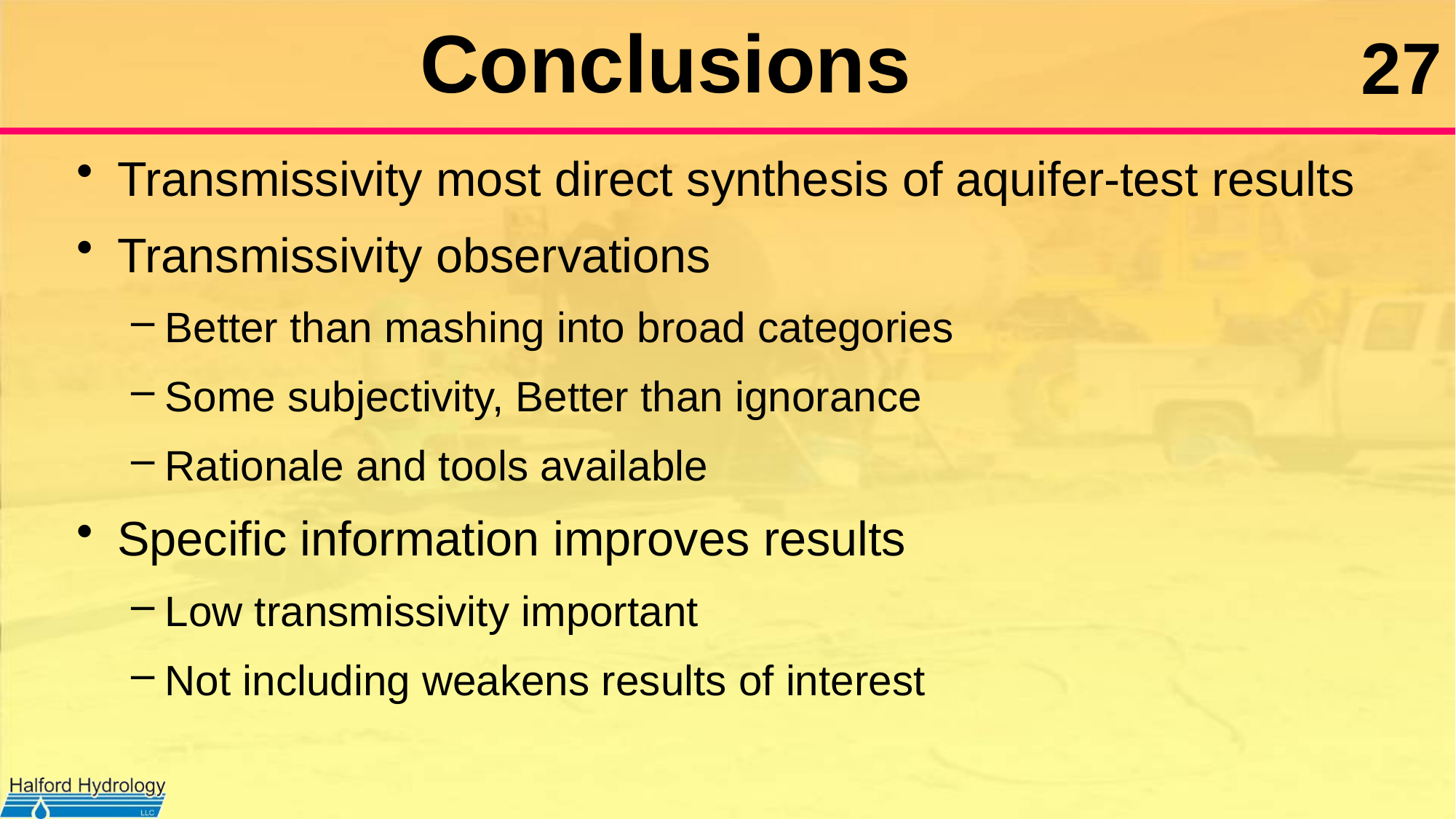

# Conclusions
Transmissivity most direct synthesis of aquifer-test results
Transmissivity observations
Better than mashing into broad categories
Some subjectivity, Better than ignorance
Rationale and tools available
Specific information improves results
Low transmissivity important
Not including weakens results of interest